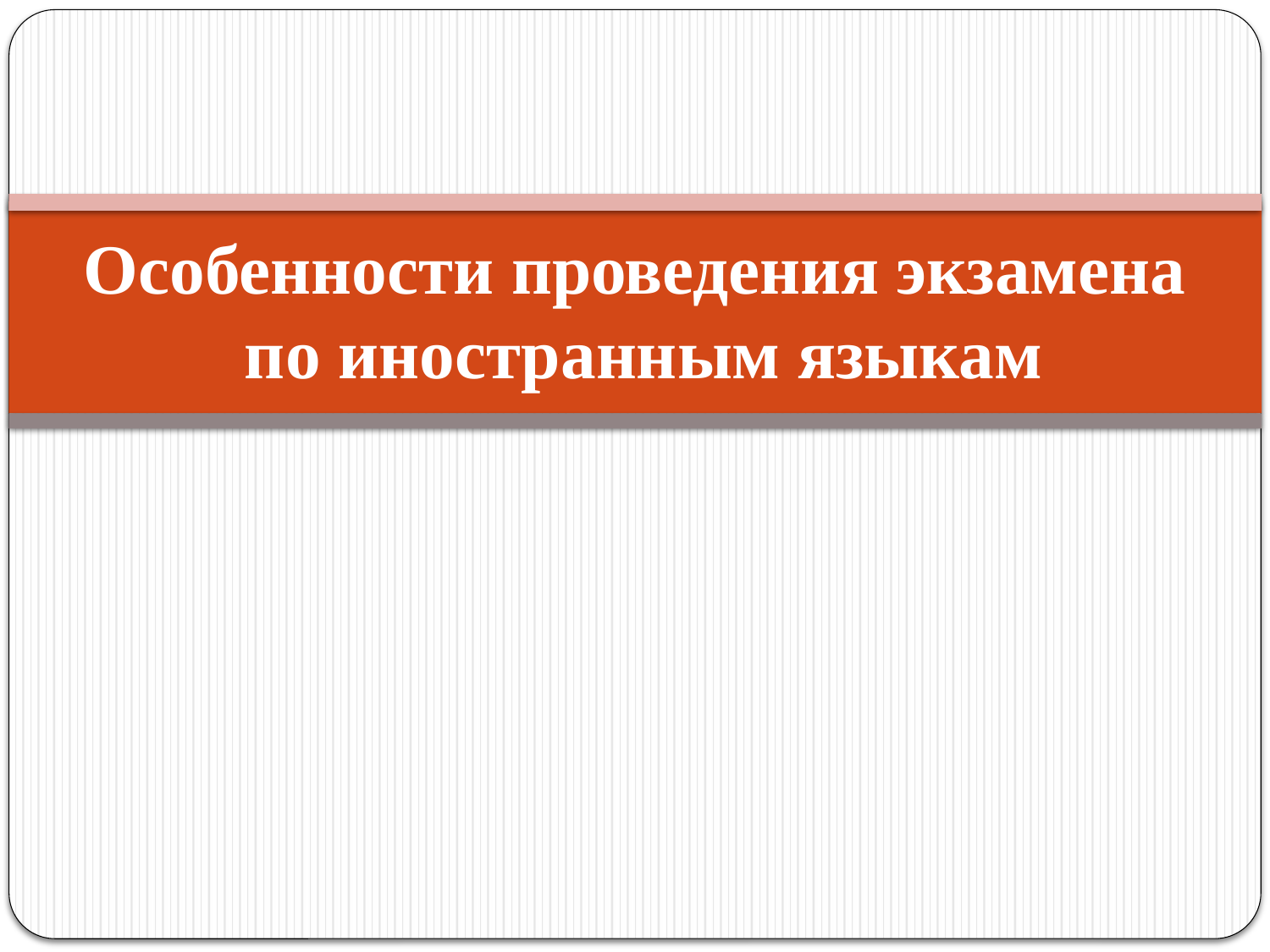

# Особенности проведения экзамена по иностранным языкам